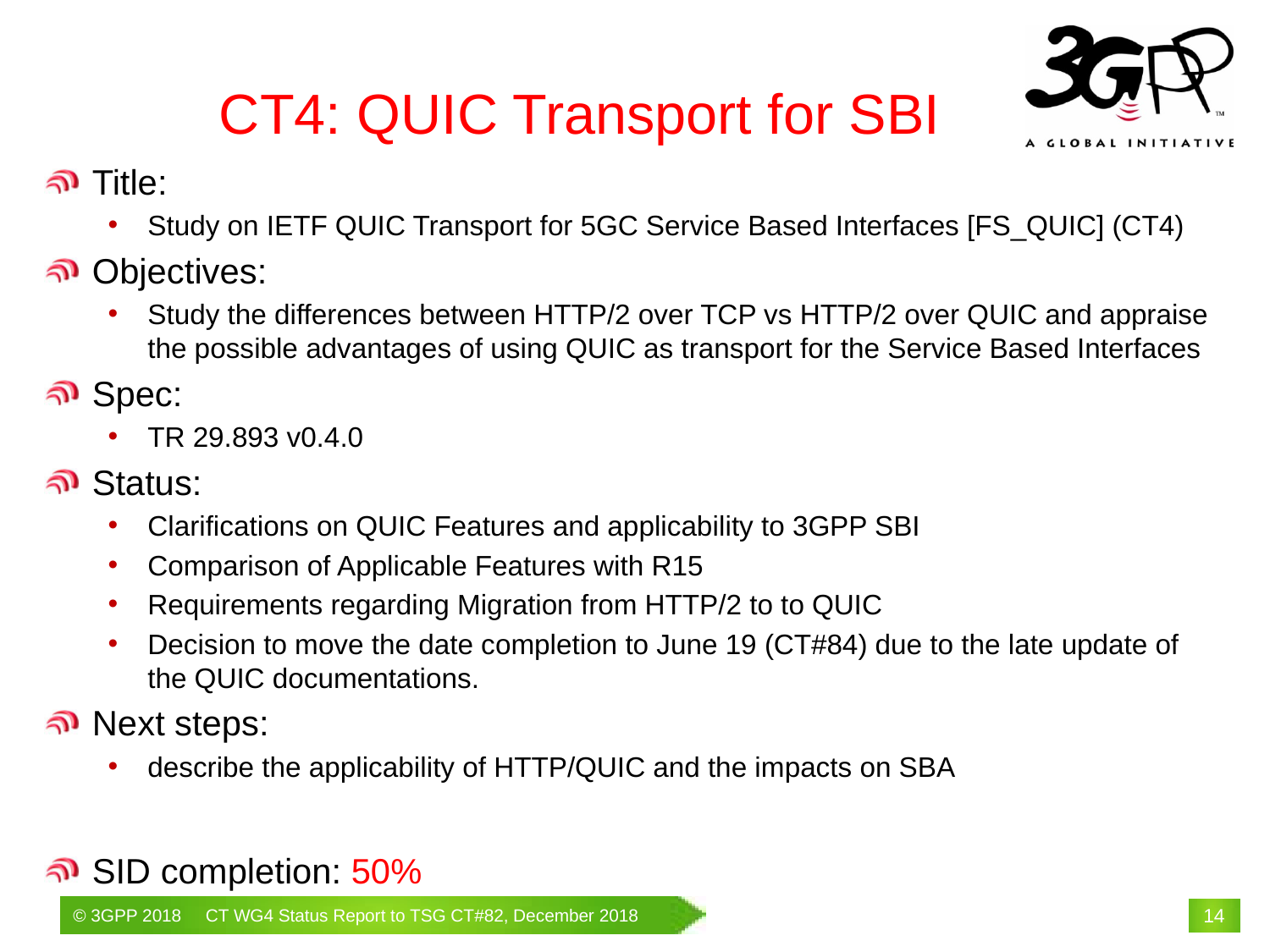

# CT4: QUIC Transport for SBI
Title:
Study on IETF QUIC Transport for 5GC Service Based Interfaces [FS_QUIC] (CT4)
Objectives:
Study the differences between HTTP/2 over TCP vs HTTP/2 over QUIC and appraise the possible advantages of using QUIC as transport for the Service Based Interfaces
Spec:
TR 29.893 v0.4.0
Status:
Clarifications on QUIC Features and applicability to 3GPP SBI
Comparison of Applicable Features with R15
Requirements regarding Migration from HTTP/2 to to QUIC
Decision to move the date completion to June 19 (CT#84) due to the late update of the QUIC documentations.
Next steps:
describe the applicability of HTTP/QUIC and the impacts on SBA

SID completion: 50%